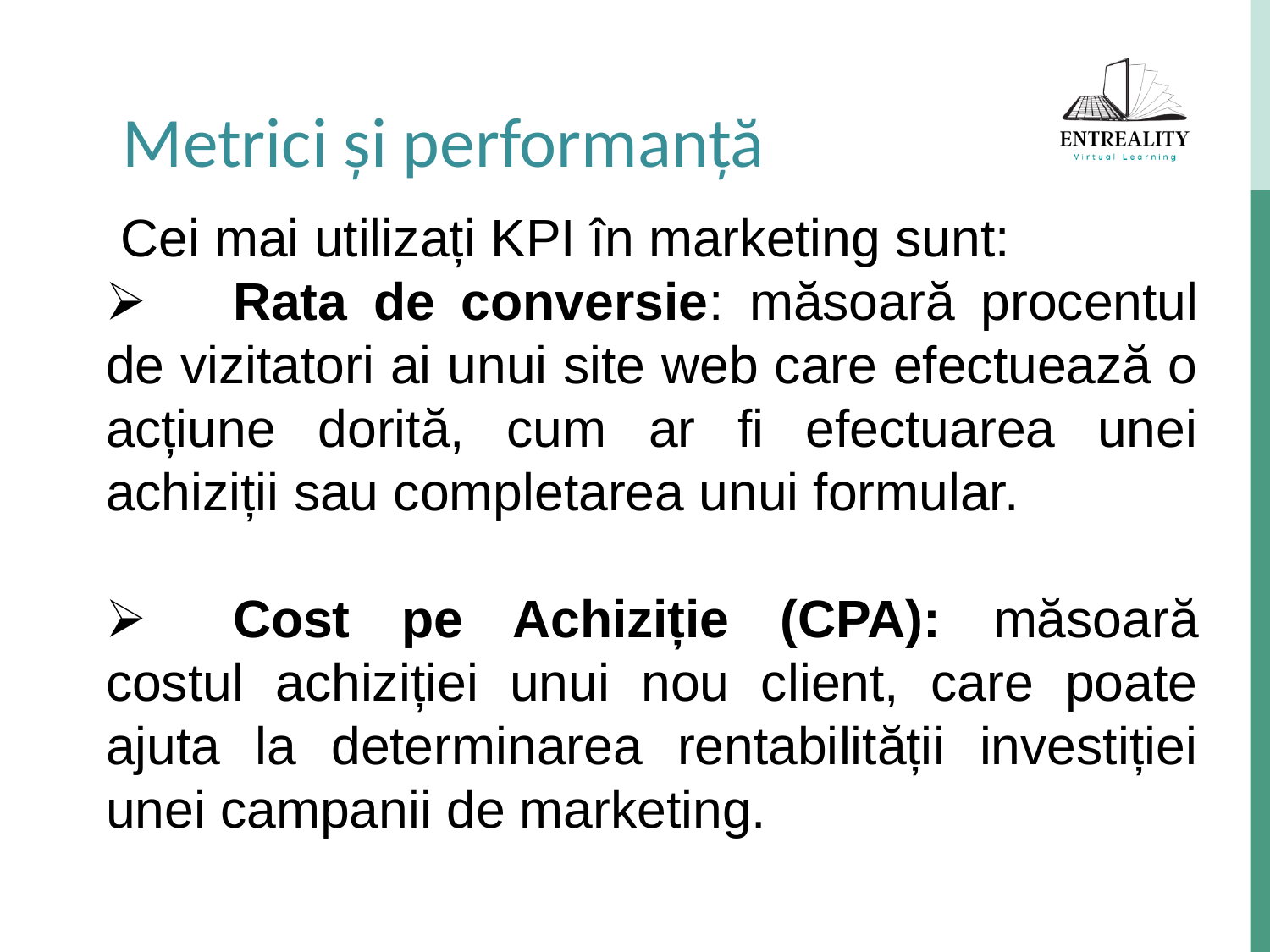

Metrici și performanță
 Cei mai utilizați KPI în marketing sunt:
⮚	Rata de conversie: măsoară procentul de vizitatori ai unui site web care efectuează o acțiune dorită, cum ar fi efectuarea unei achiziții sau completarea unui formular.

⮚	Cost pe Achiziție (CPA): măsoară costul achiziției unui nou client, care poate ajuta la determinarea rentabilității investiției unei campanii de marketing.